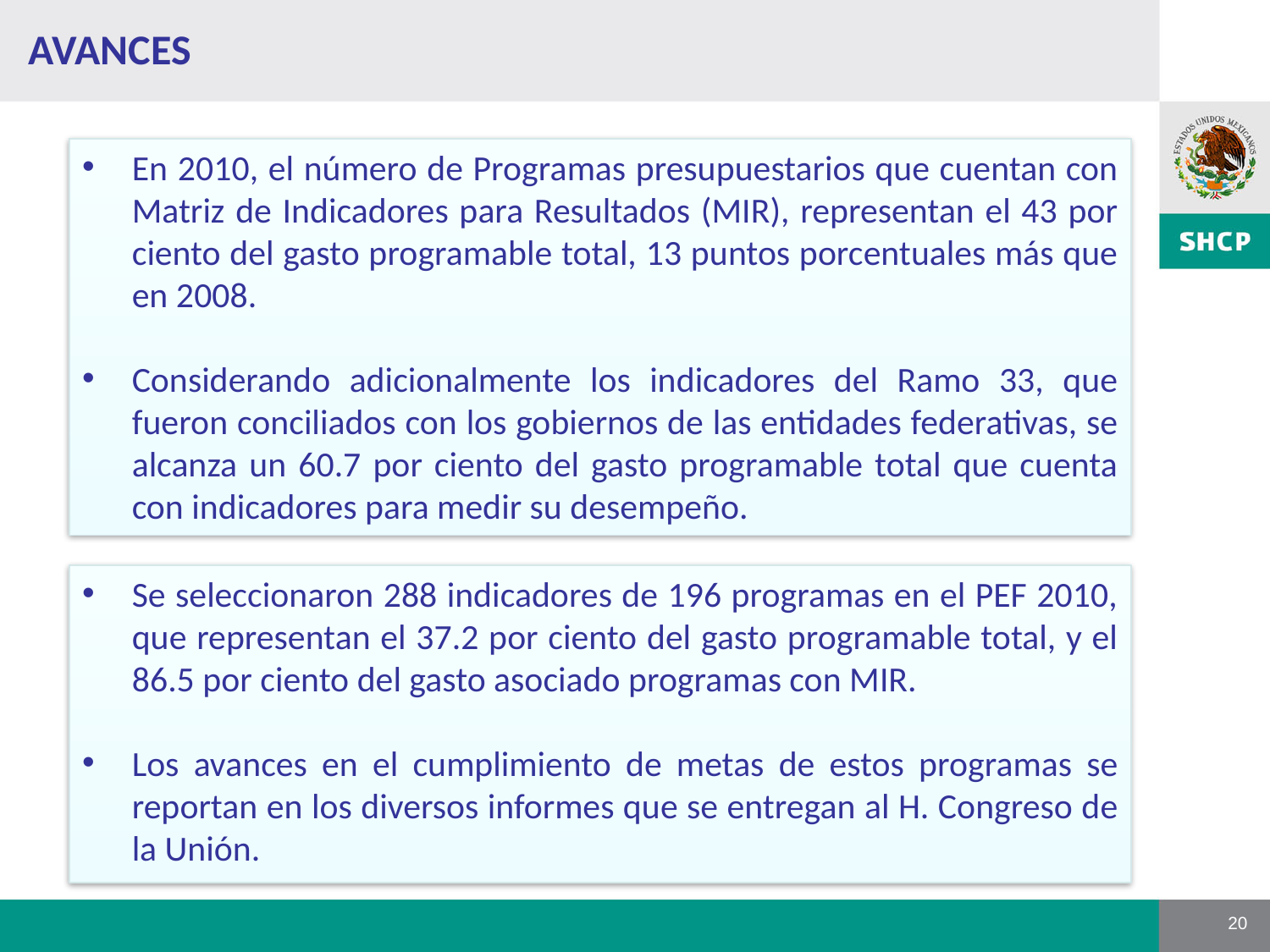

# Avances
En 2010, el número de Programas presupuestarios que cuentan con Matriz de Indicadores para Resultados (MIR), representan el 43 por ciento del gasto programable total, 13 puntos porcentuales más que en 2008.
Considerando adicionalmente los indicadores del Ramo 33, que fueron conciliados con los gobiernos de las entidades federativas, se alcanza un 60.7 por ciento del gasto programable total que cuenta con indicadores para medir su desempeño.
Se seleccionaron 288 indicadores de 196 programas en el PEF 2010, que representan el 37.2 por ciento del gasto programable total, y el 86.5 por ciento del gasto asociado programas con MIR.
Los avances en el cumplimiento de metas de estos programas se reportan en los diversos informes que se entregan al H. Congreso de la Unión.